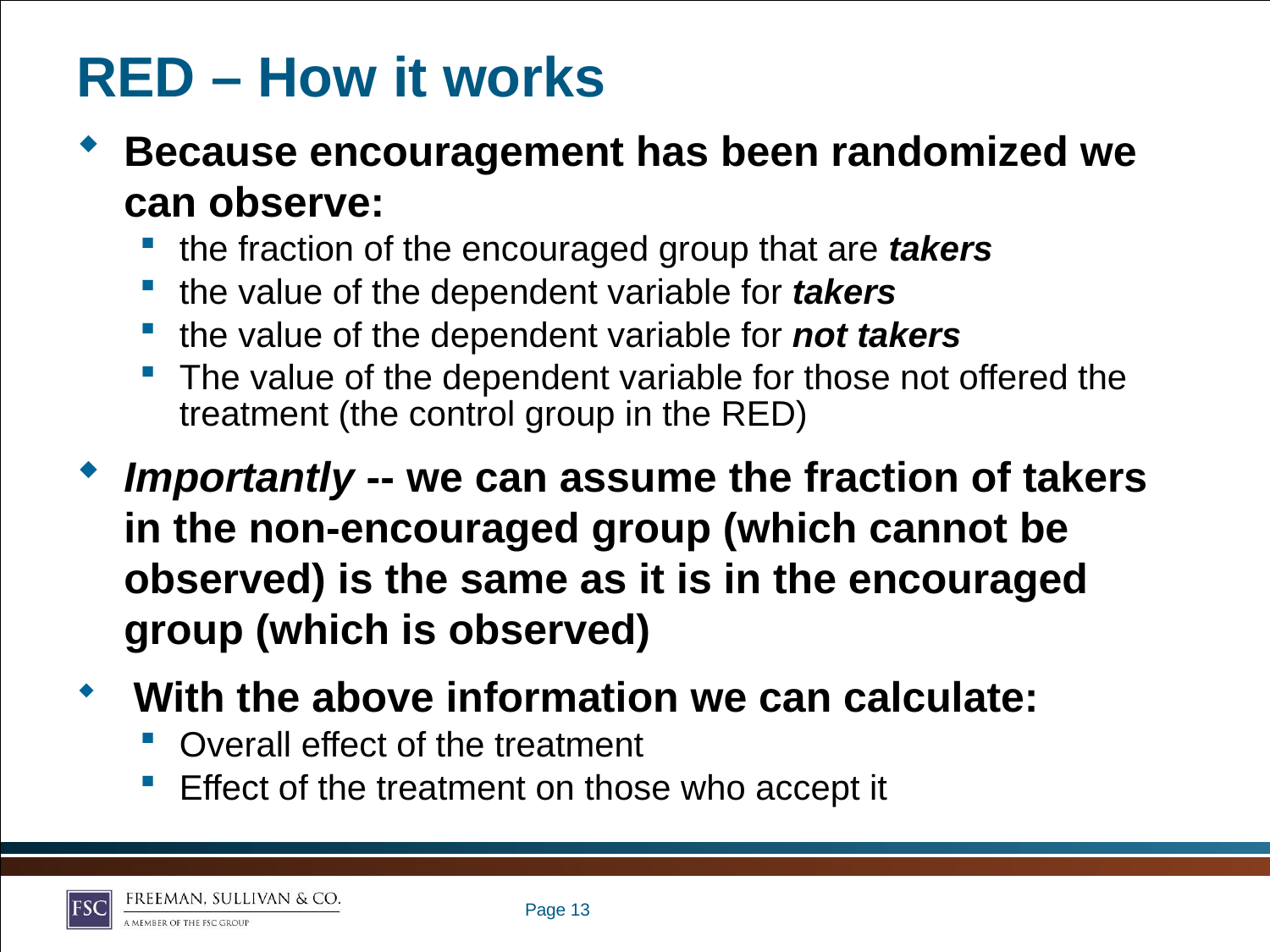

# RED – How it works
Because encouragement has been randomized we can observe:
the fraction of the encouraged group that are takers
the value of the dependent variable for takers
the value of the dependent variable for not takers
The value of the dependent variable for those not offered the treatment (the control group in the RED)
Importantly -- we can assume the fraction of takers in the non-encouraged group (which cannot be observed) is the same as it is in the encouraged group (which is observed)
 With the above information we can calculate:
Overall effect of the treatment
Effect of the treatment on those who accept it

Page 13